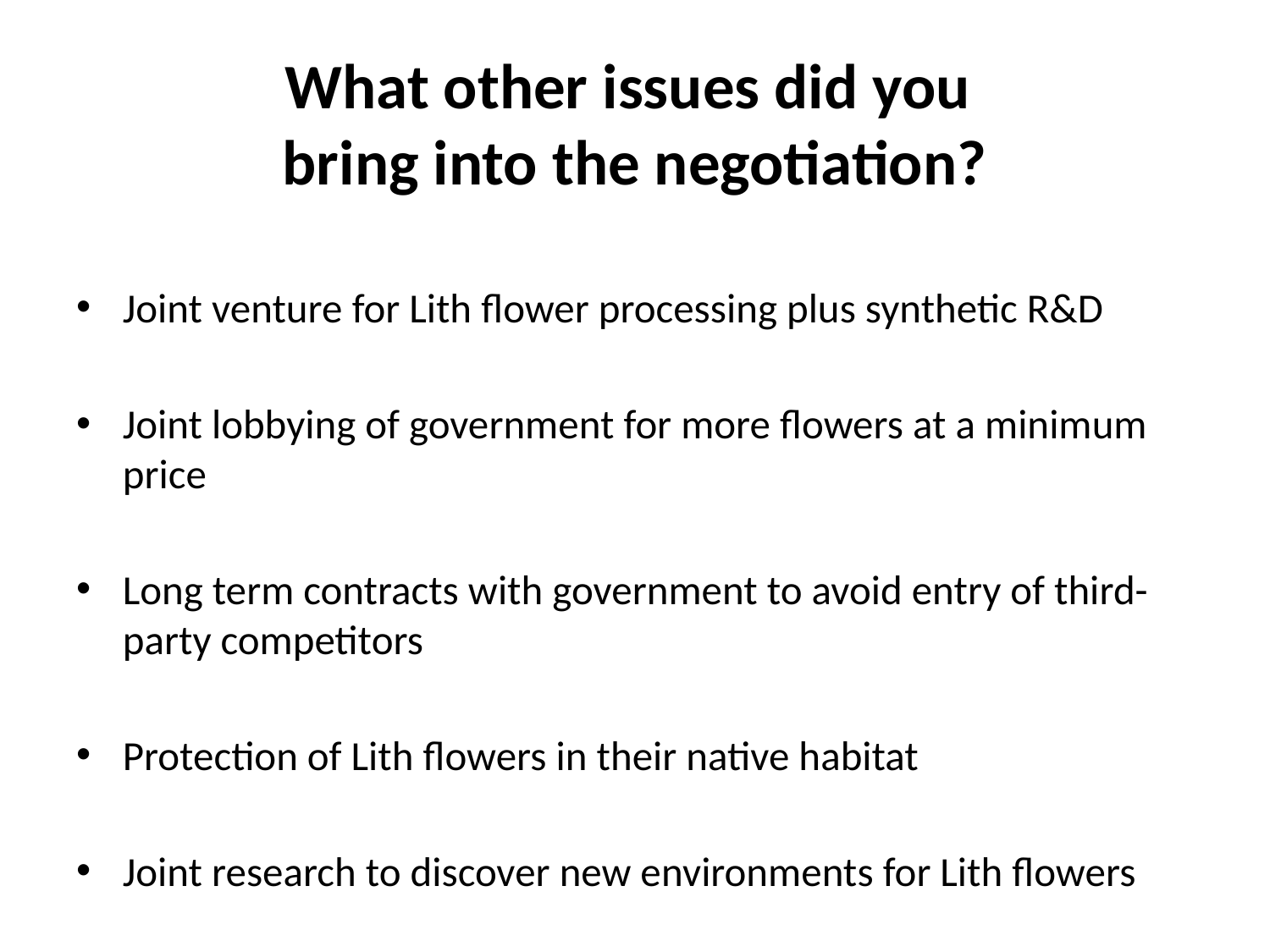

# What other issues did you bring into the negotiation?
Joint venture for Lith flower processing plus synthetic R&D

Joint lobbying of government for more flowers at a minimum price

Long term contracts with government to avoid entry of third-party competitors

Protection of Lith flowers in their native habitat

Joint research to discover new environments for Lith flowers